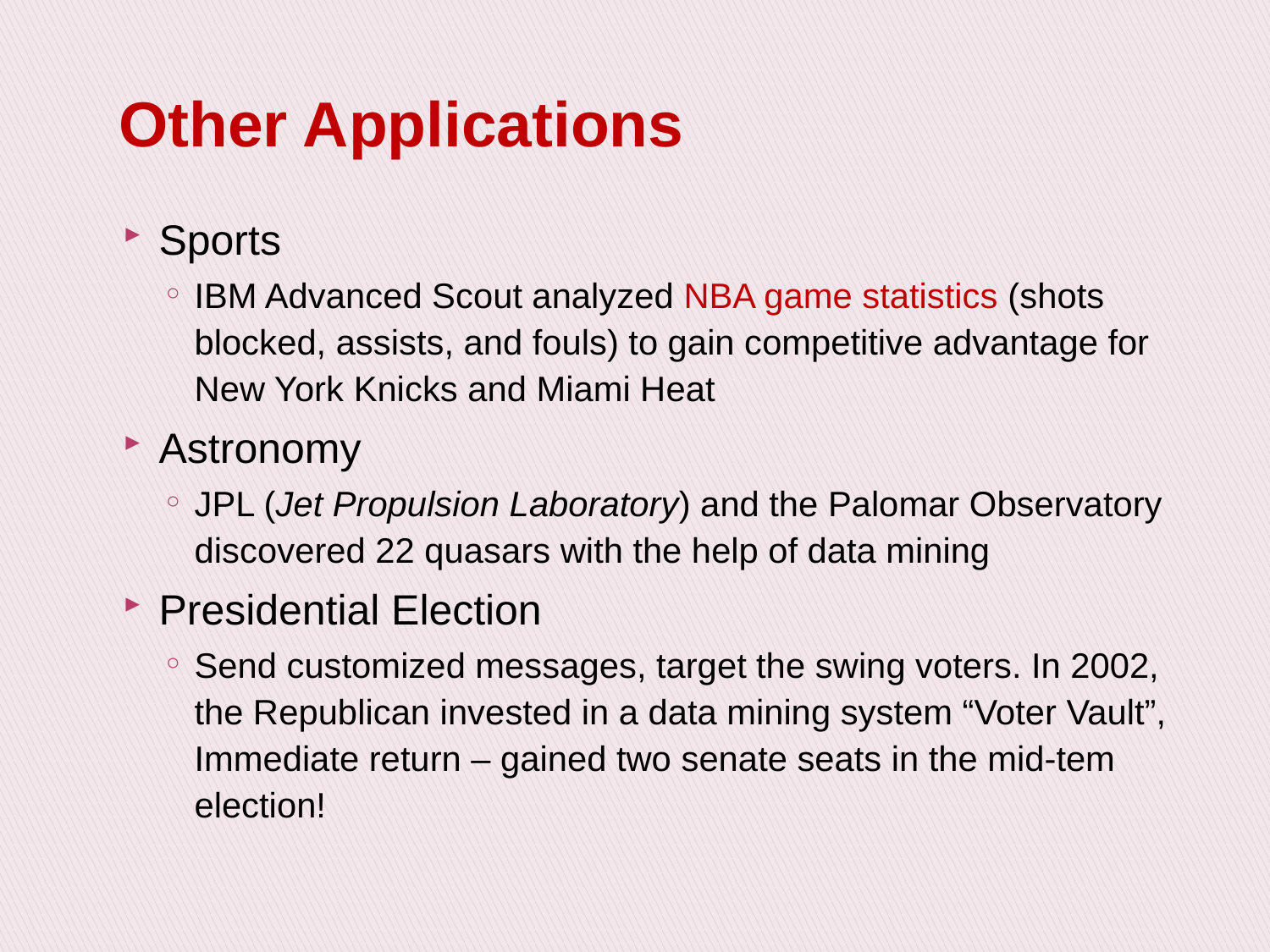

# Other Applications
Sports
IBM Advanced Scout analyzed NBA game statistics (shots blocked, assists, and fouls) to gain competitive advantage for New York Knicks and Miami Heat
Astronomy
JPL (Jet Propulsion Laboratory) and the Palomar Observatory discovered 22 quasars with the help of data mining
Presidential Election
Send customized messages, target the swing voters. In 2002, the Republican invested in a data mining system “Voter Vault”, Immediate return – gained two senate seats in the mid-tem election!